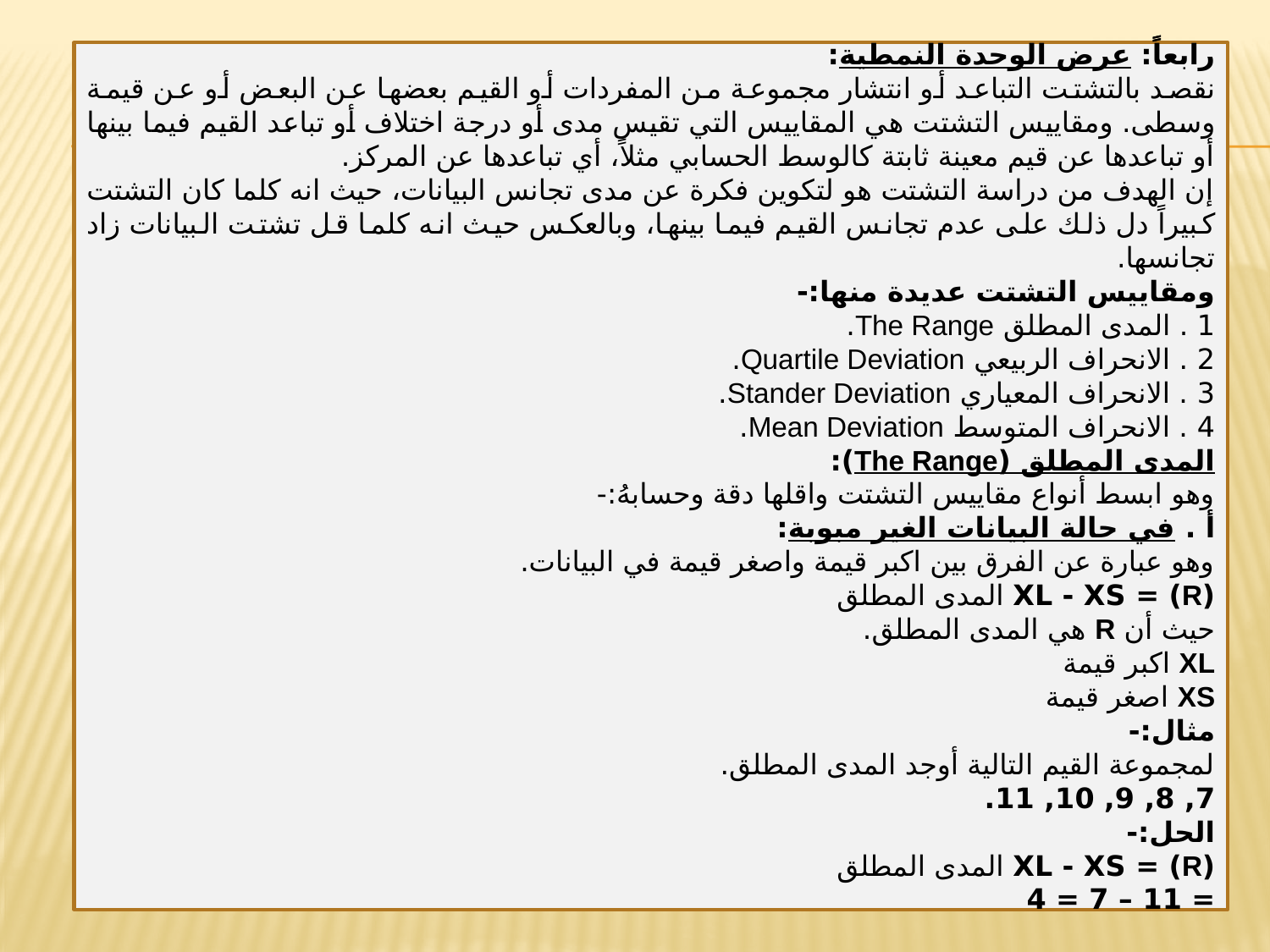

رابعاًً: عرض الوحدة النمطية:
	نقصد بالتشتت التباعد أو انتشار مجموعة من المفردات أو القيم بعضها عن البعض أو عن قيمة وسطى. ومقاييس التشتت هي المقاييس التي تقيس مدى أو درجة اختلاف أو تباعد القيم فيما بينها أو تباعدها عن قيم معينة ثابتة كالوسط الحسابي مثلاً، أي تباعدها عن المركز.
إن الهدف من دراسة التشتت هو لتكوين فكرة عن مدى تجانس البيانات، حيث انه كلما كان التشتت كبيراً دل ذلك على عدم تجانس القيم فيما بينها، وبالعكس حيث انه كلما قل تشتت البيانات زاد تجانسها.
ومقاييس التشتت عديدة منها:-
1 . المدى المطلق The Range.
2 . الانحراف الربيعي Quartile Deviation.
3 . الانحراف المعياري Stander Deviation.
4 . الانحراف المتوسط Mean Deviation.
المدى المطلق (The Range):
وهو ابسط أنواع مقاييس التشتت واقلها دقة وحسابهُ:-
أ . في حالة البيانات الغير مبوبة:
وهو عبارة عن الفرق بين اكبر قيمة واصغر قيمة في البيانات.
(R) = XL - XS المدى المطلق
حيث أن R هي المدى المطلق.
XL اكبر قيمة
XS اصغر قيمة
مثال:-
لمجموعة القيم التالية أوجد المدى المطلق.
7, 8, 9, 10, 11.
الحل:-
(R) = XL - XS المدى المطلق
= 11 – 7 = 4